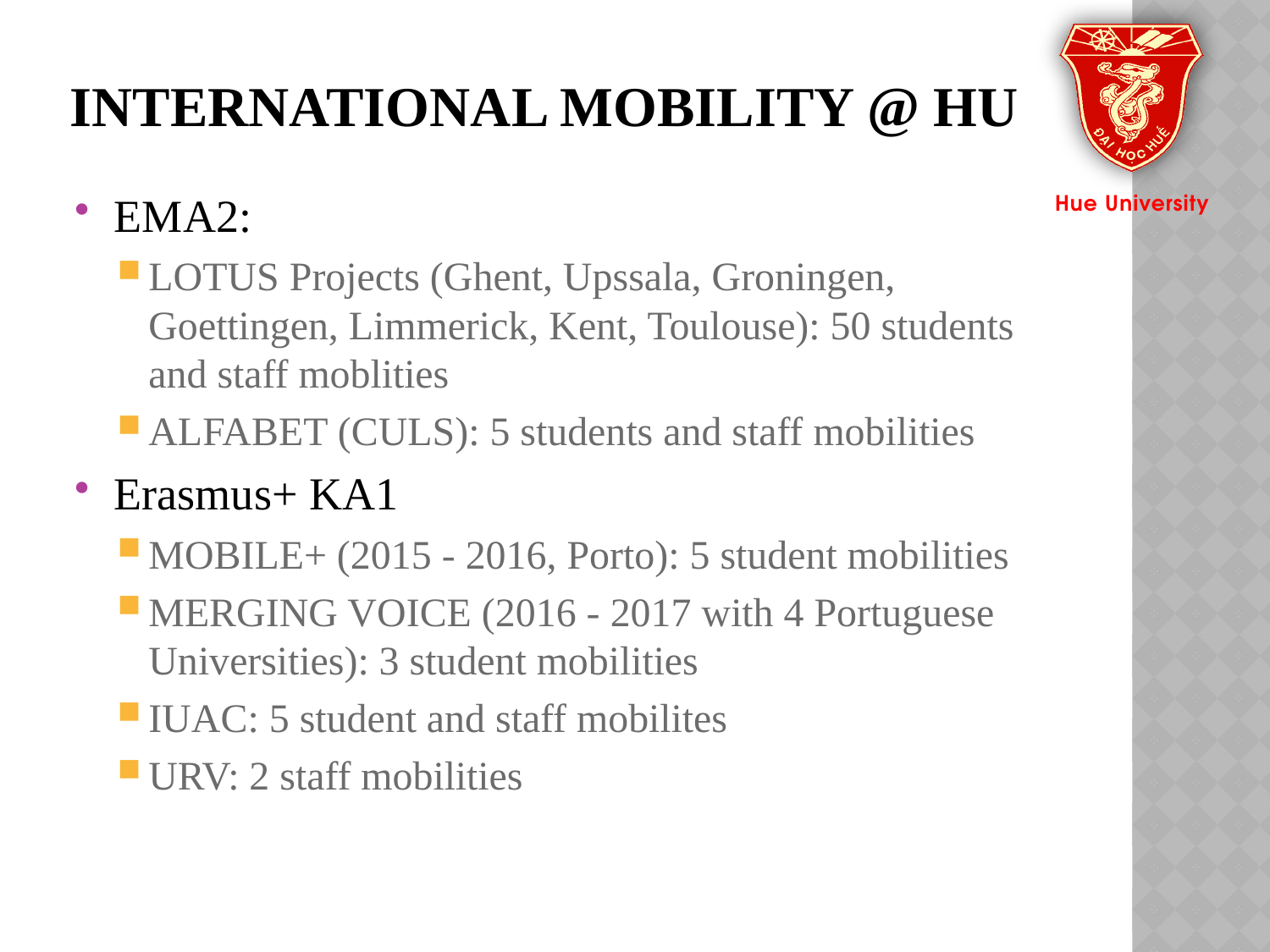

# International mobility @ HU
EMA2:
LOTUS Projects (Ghent, Upssala, Groningen, Goettingen, Limmerick, Kent, Toulouse): 50 students and staff moblities
ALFABET (CULS): 5 students and staff mobilities
Erasmus+ KA1
MOBILE+ (2015 - 2016, Porto): 5 student mobilities
MERGING VOICE (2016 - 2017 with 4 Portuguese Universities): 3 student mobilities
IUAC: 5 student and staff mobilites
URV: 2 staff mobilities